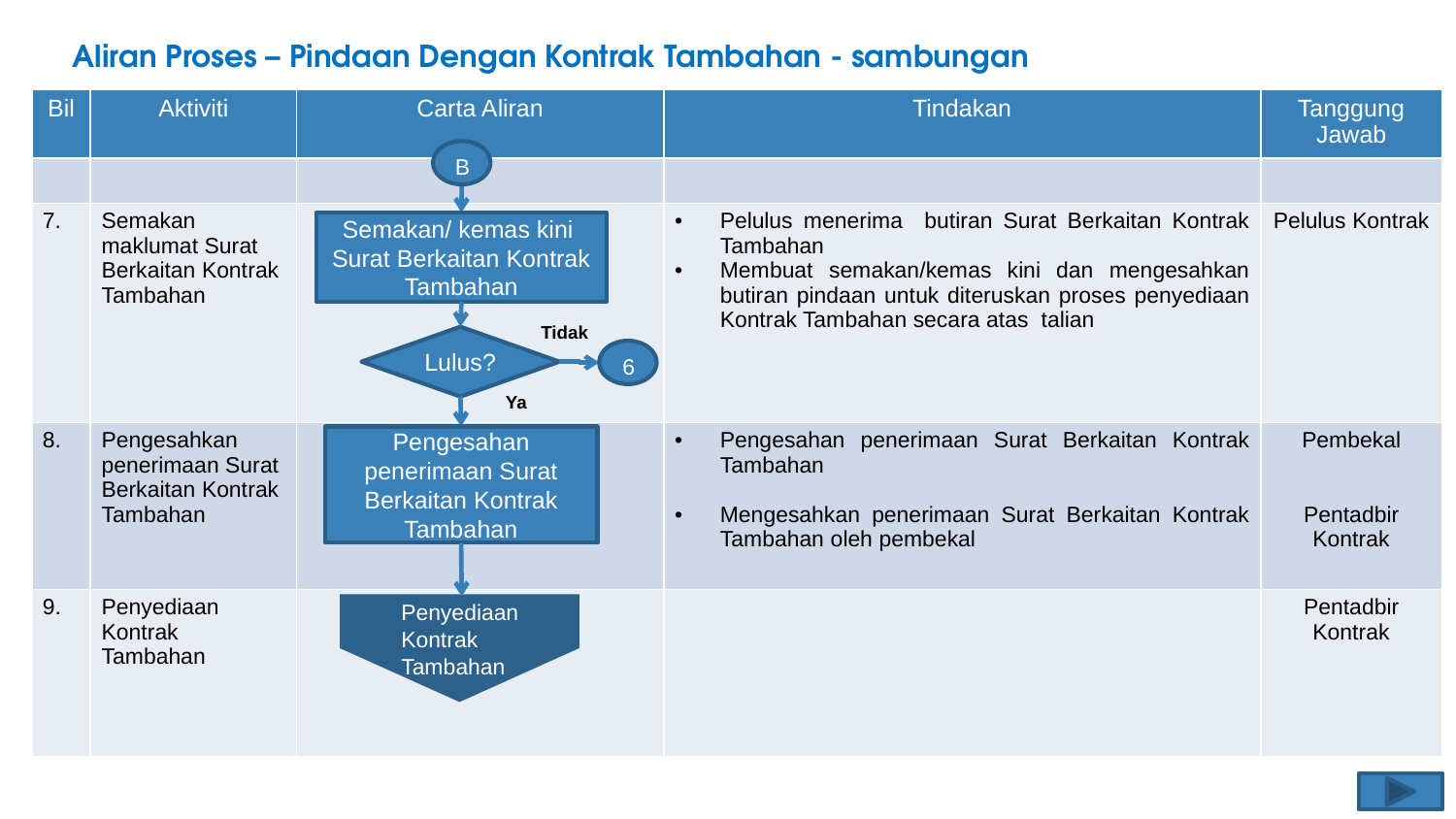

Aliran Proses – Pindaan Dengan Kontrak Tambahan - sambungan
| Bil | Aktiviti | Carta Aliran | Tindakan | Tanggung Jawab |
| --- | --- | --- | --- | --- |
|  |  |  |  |  |
| 7. | Semakan maklumat Surat Berkaitan Kontrak Tambahan |  | Pelulus menerima butiran Surat Berkaitan Kontrak Tambahan Membuat semakan/kemas kini dan mengesahkan butiran pindaan untuk diteruskan proses penyediaan Kontrak Tambahan secara atas talian | Pelulus Kontrak |
| 8. | Pengesahkan penerimaan Surat Berkaitan Kontrak Tambahan |  | Pengesahan penerimaan Surat Berkaitan Kontrak Tambahan Mengesahkan penerimaan Surat Berkaitan Kontrak Tambahan oleh pembekal | Pembekal Pentadbir Kontrak |
| 9. | Penyediaan Kontrak Tambahan |  |  | Pentadbir Kontrak |

B
Semakan/ kemas kini  Surat Berkaitan Kontrak Tambahan
Tidak
Lulus?

6
Ya
Pengesahan penerimaan Surat Berkaitan Kontrak Tambahan

Penyediaan Kontrak Tambahan